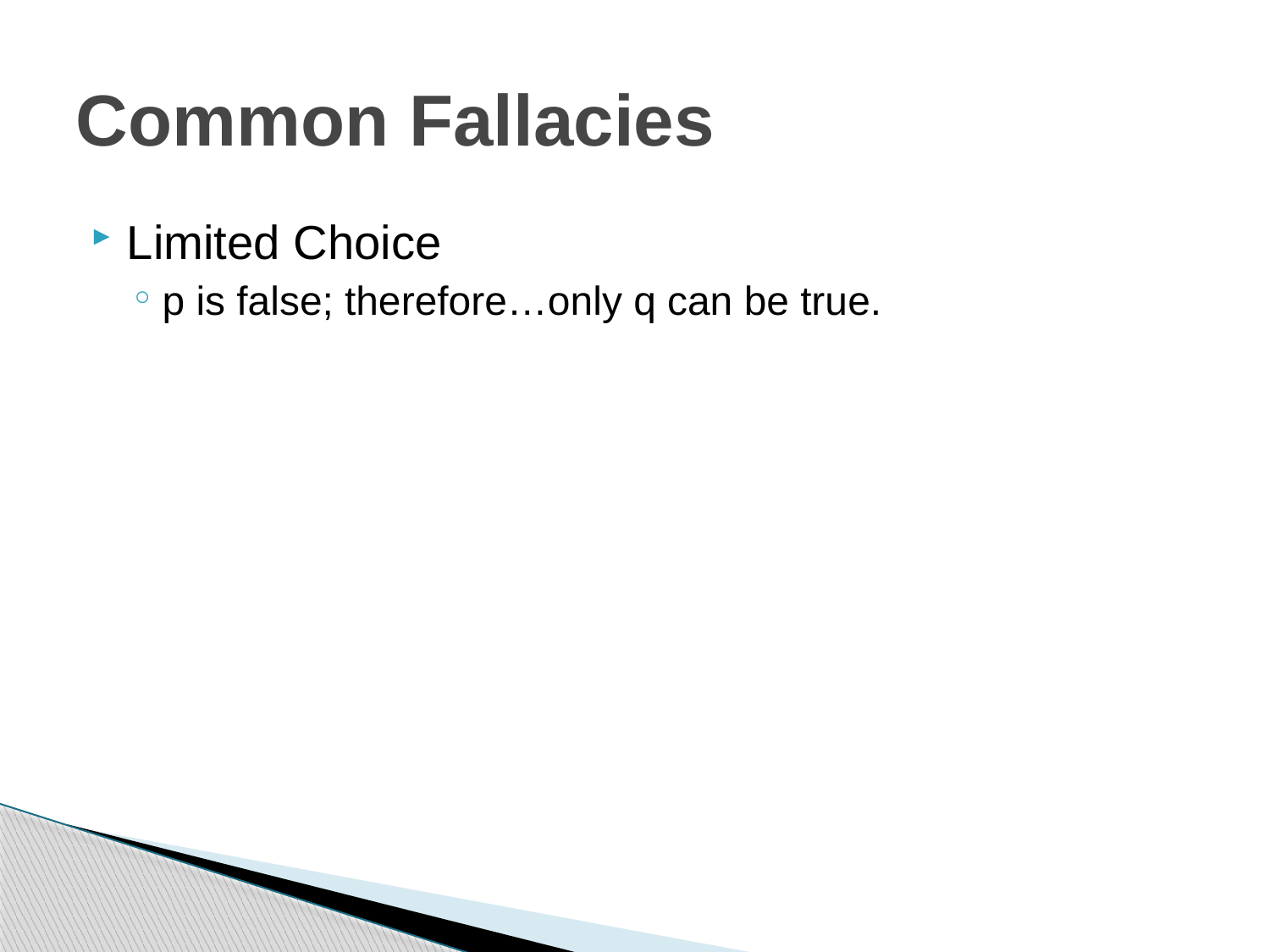

# Common Fallacies
Limited Choice
p is false; therefore…only q can be true.